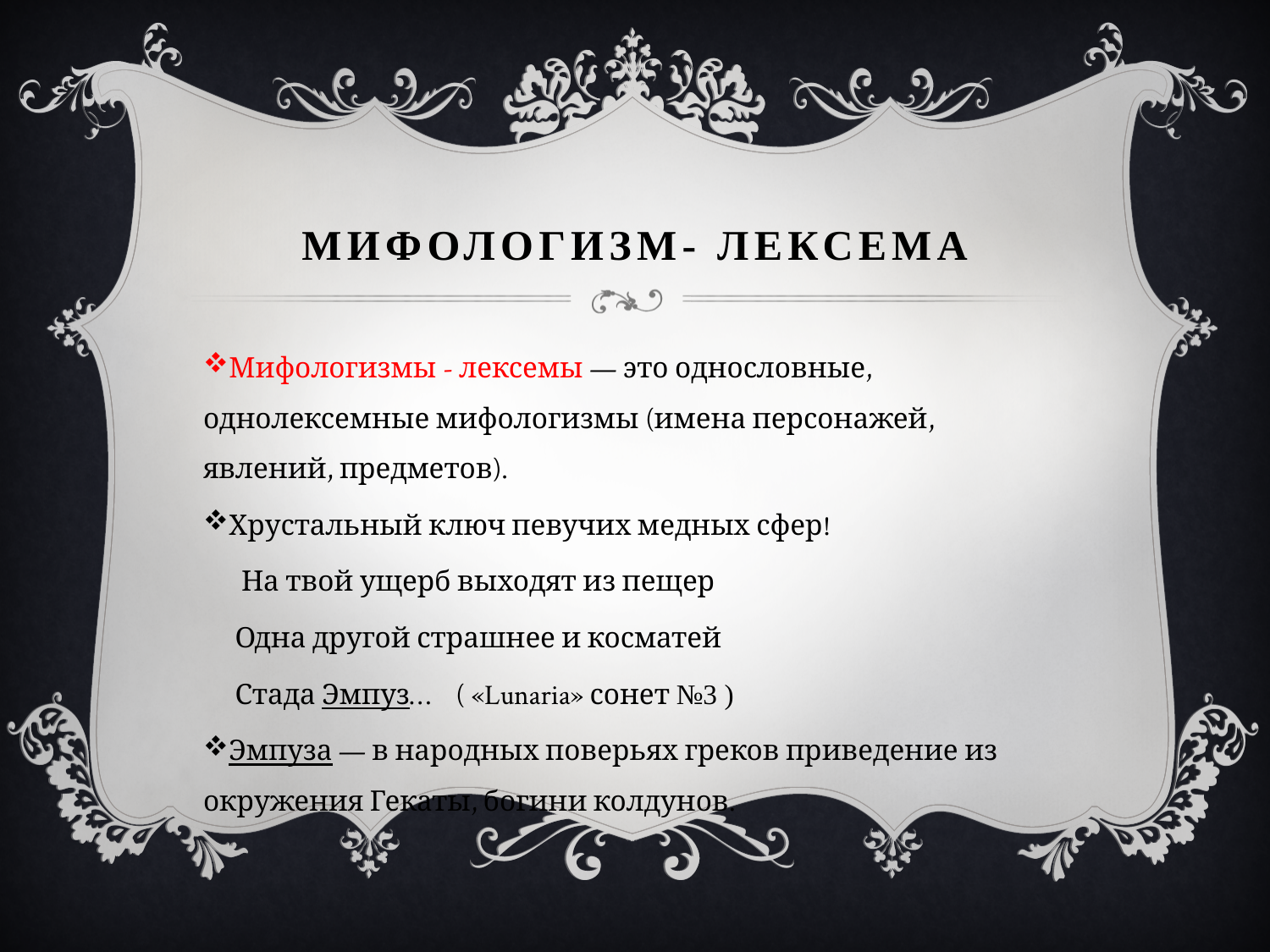

# Мифологизм- лексема
Мифологизмы - лексемы — это однословные, однолексемные мифологизмы (имена персонажей, явлений, предметов).
Хрустальный ключ певучих медных сфер!
      На твой ущерб выходят из пещер
     Одна другой страшнее и косматей
     Стада Эмпуз…    ( «Lunaria» сонет №3 )
Эмпуза — в народных поверьях греков приведение из окружения Гекаты, богини колдунов.